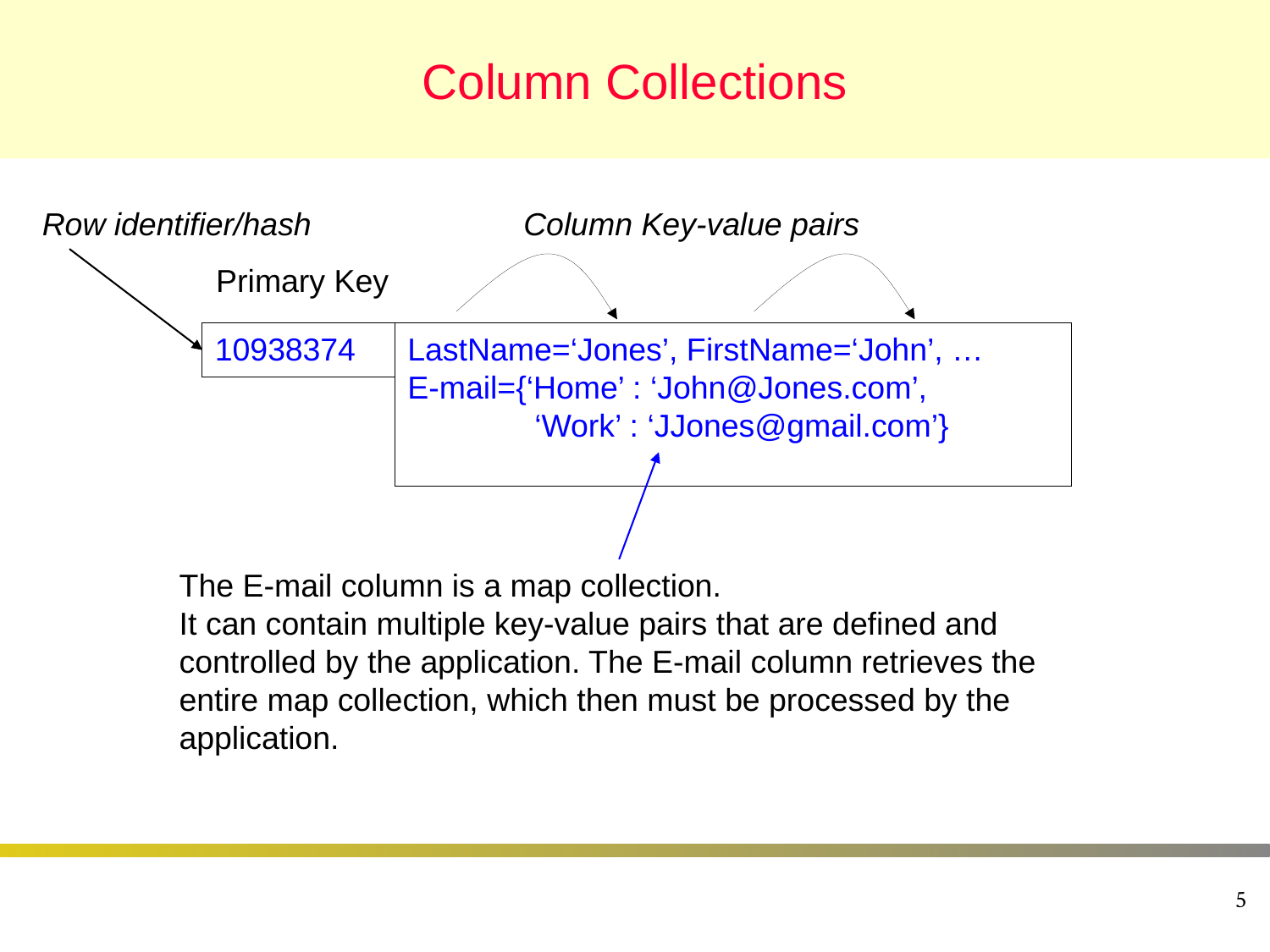

# Column Collections
Row identifier/hash
Column Key-value pairs

Primary Key
10938374
LastName=‘Jones’, FirstName=‘John’, …
E-mail={‘Home’ : ‘John@Jones.com’,
	‘Work’ : ‘JJones@gmail.com’}
The E-mail column is a map collection.
It can contain multiple key-value pairs that are defined and controlled by the application. The E-mail column retrieves the entire map collection, which then must be processed by the application.
5